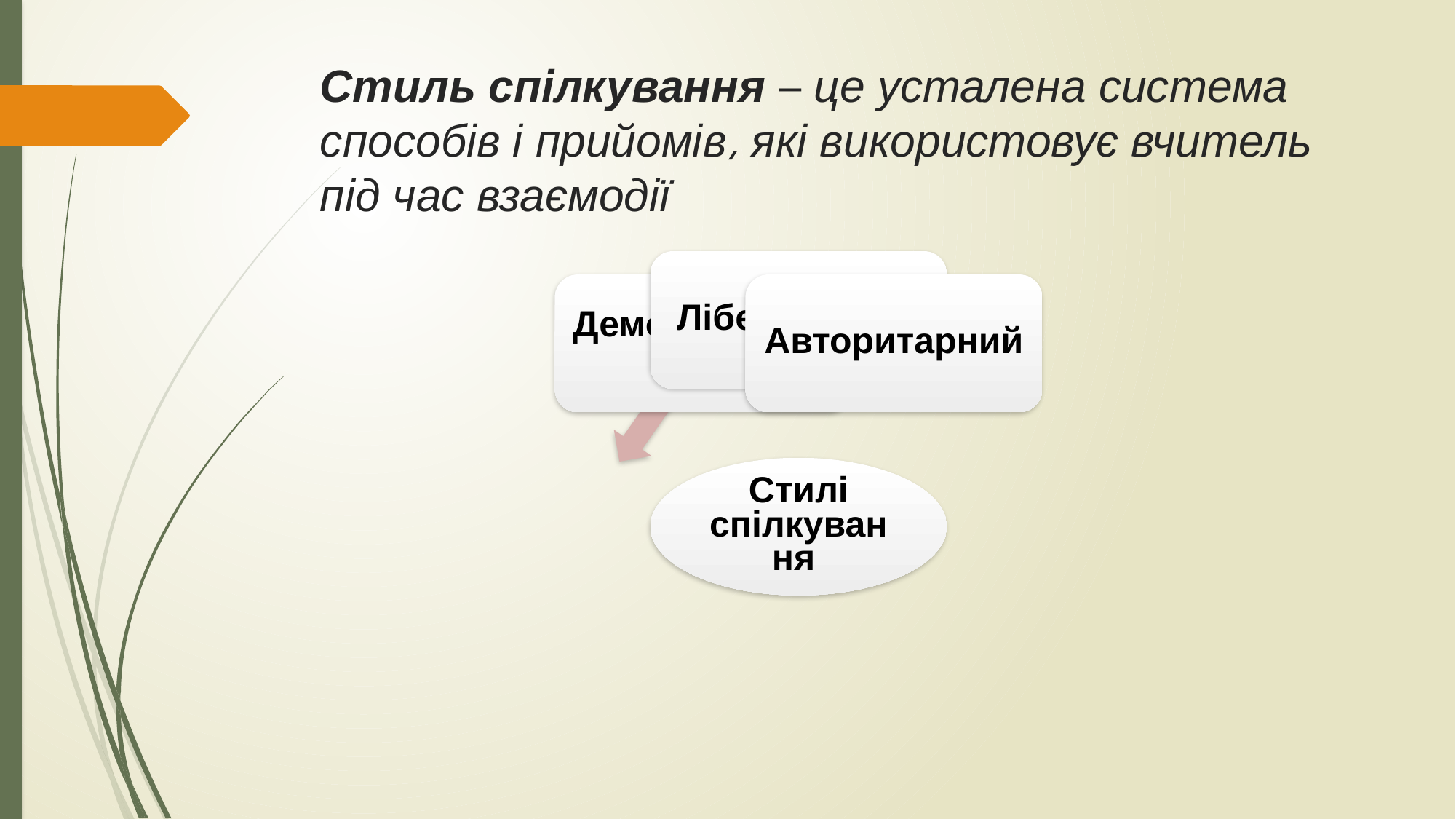

# Стиль спілкування – це усталена система способів і прийомів, які використовує вчитель під час взаємодії
Демократичний
Ліберальний
Авторитарний
Стилі спілкування